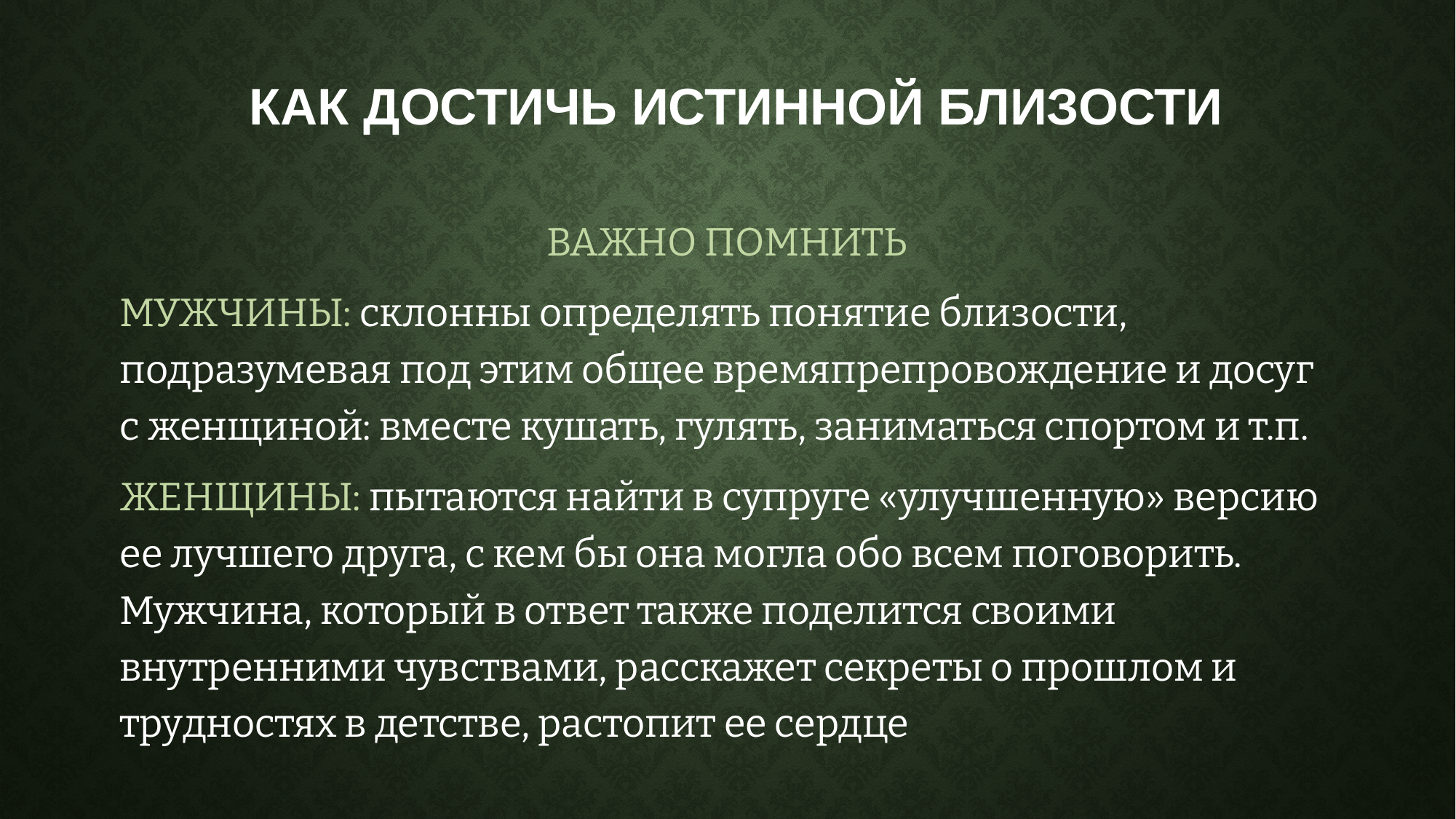

# Как достичь истинной близости
ВАЖНО ПОМНИТЬ
МУЖЧИНЫ: склонны определять понятие близости, подразумевая под этим общее времяпрепровождение и досуг с женщиной: вместе кушать, гулять, заниматься спортом и т.п.
ЖЕНЩИНЫ: пытаются найти в супруге «улучшенную» версию ее лучшего друга, с кем бы она могла обо всем поговорить. Мужчина, который в ответ также поделится своими внутренними чувствами, расскажет секреты о прошлом и трудностях в детстве, растопит ее сердце